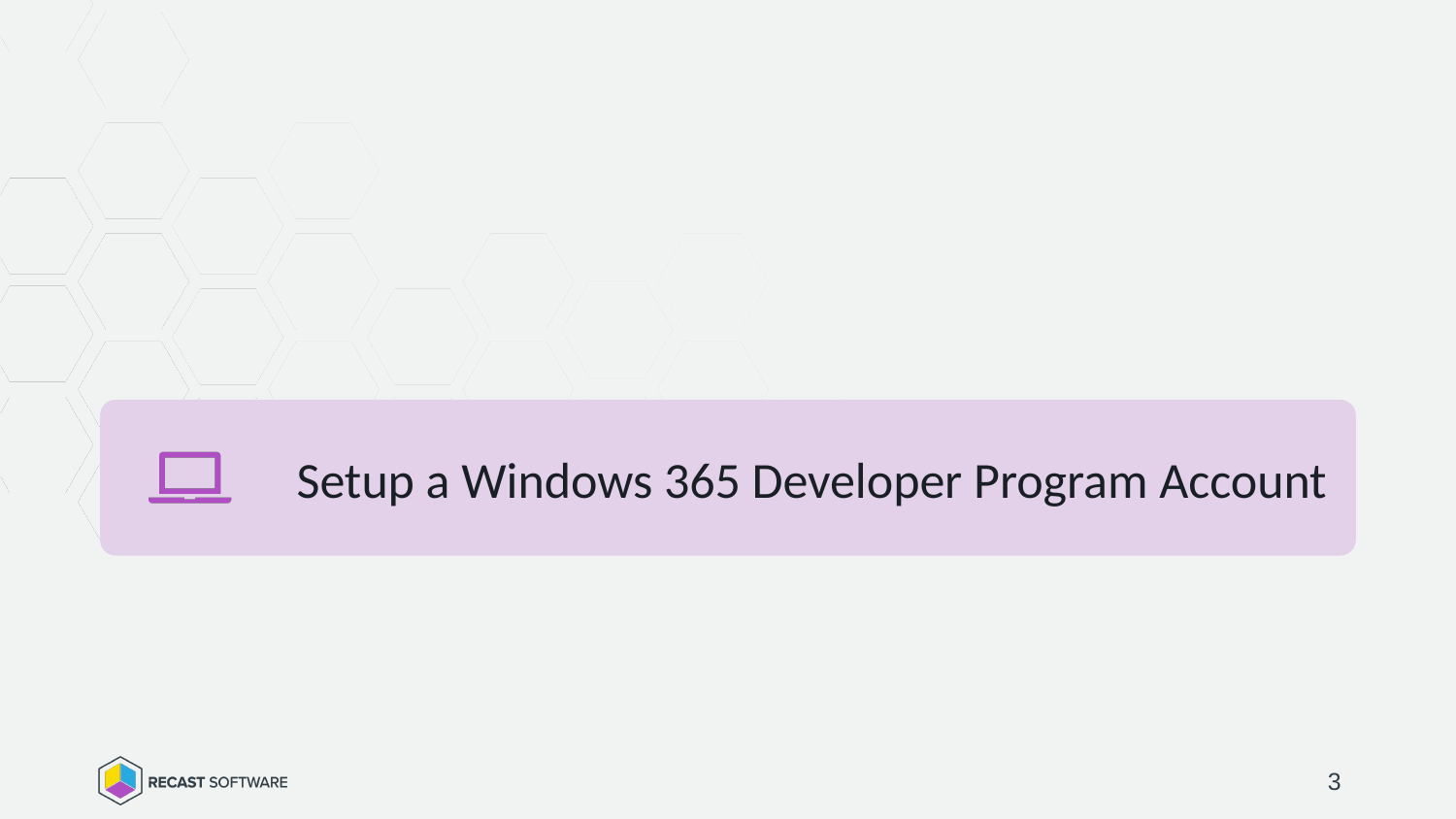

Setup a Windows 365 Developer Program Account
3